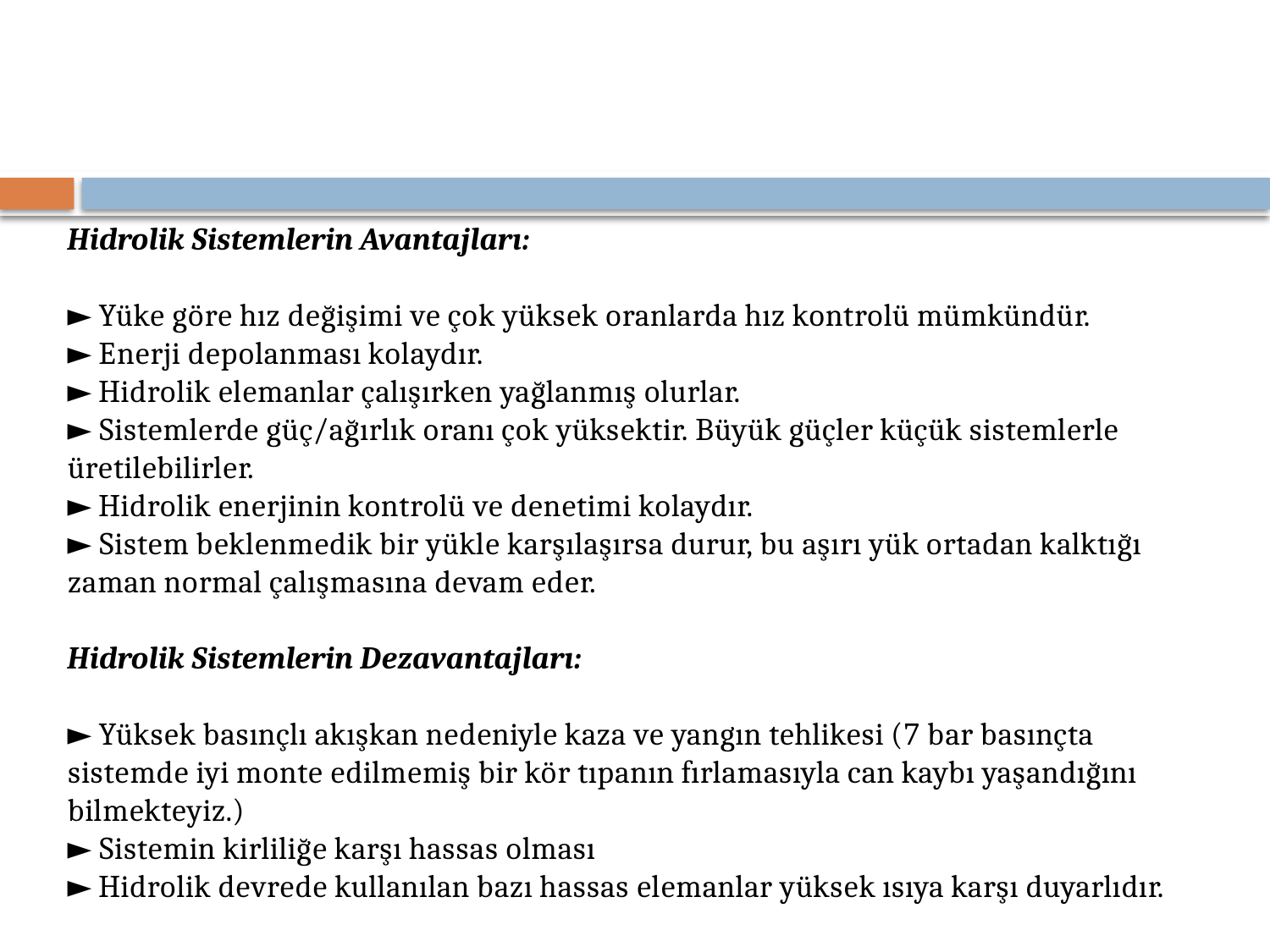

Hidrolik Sistemlerin Avantajları:
► Yüke göre hız değişimi ve çok yüksek oranlarda hız kontrolü mümkündür.
► Enerji depolanması kolaydır.
► Hidrolik elemanlar çalışırken yağlanmış olurlar.
► Sistemlerde güç/ağırlık oranı çok yüksektir. Büyük güçler küçük sistemlerle üretilebilirler.
► Hidrolik enerjinin kontrolü ve denetimi kolaydır.
► Sistem beklenmedik bir yükle karşılaşırsa durur, bu aşırı yük ortadan kalktığı zaman normal çalışmasına devam eder.
Hidrolik Sistemlerin Dezavantajları:
► Yüksek basınçlı akışkan nedeniyle kaza ve yangın tehlikesi (7 bar basınçta sistemde iyi monte edilmemiş bir kör tıpanın fırlamasıyla can kaybı yaşandığını bilmekteyiz.)
► Sistemin kirliliğe karşı hassas olması
► Hidrolik devrede kullanılan bazı hassas elemanlar yüksek ısıya karşı duyarlıdır.